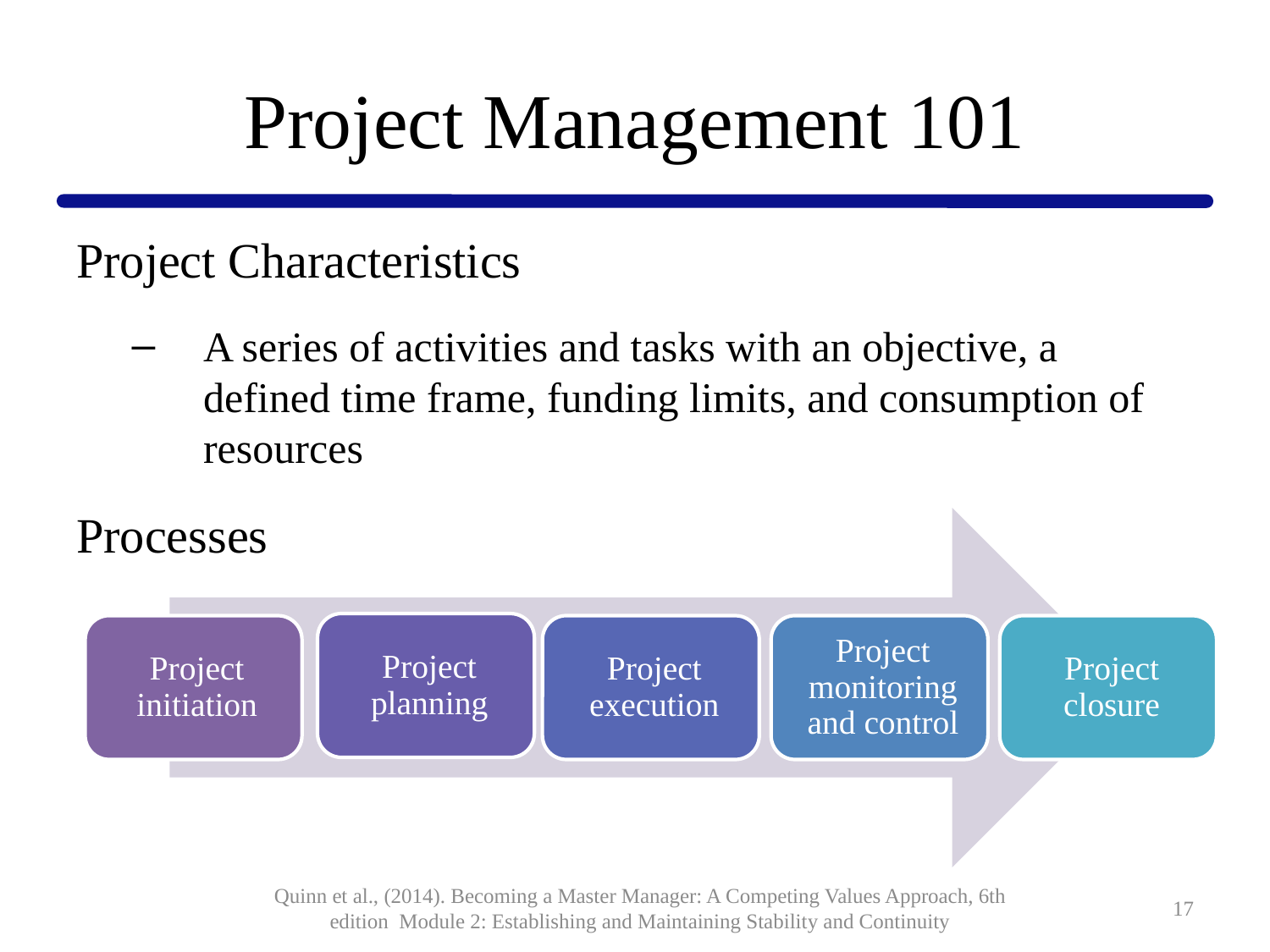

# Project Management 101
Project Characteristics
A series of activities and tasks with an objective, a defined time frame, funding limits, and consumption of resources
Processes
Project initiation
Project planning
Project execution
Project monitoring and control
Project closure
Quinn et al., (2014). Becoming a Master Manager: A Competing Values Approach, 6th edition  Module 2: Establishing and Maintaining Stability and Continuity
17